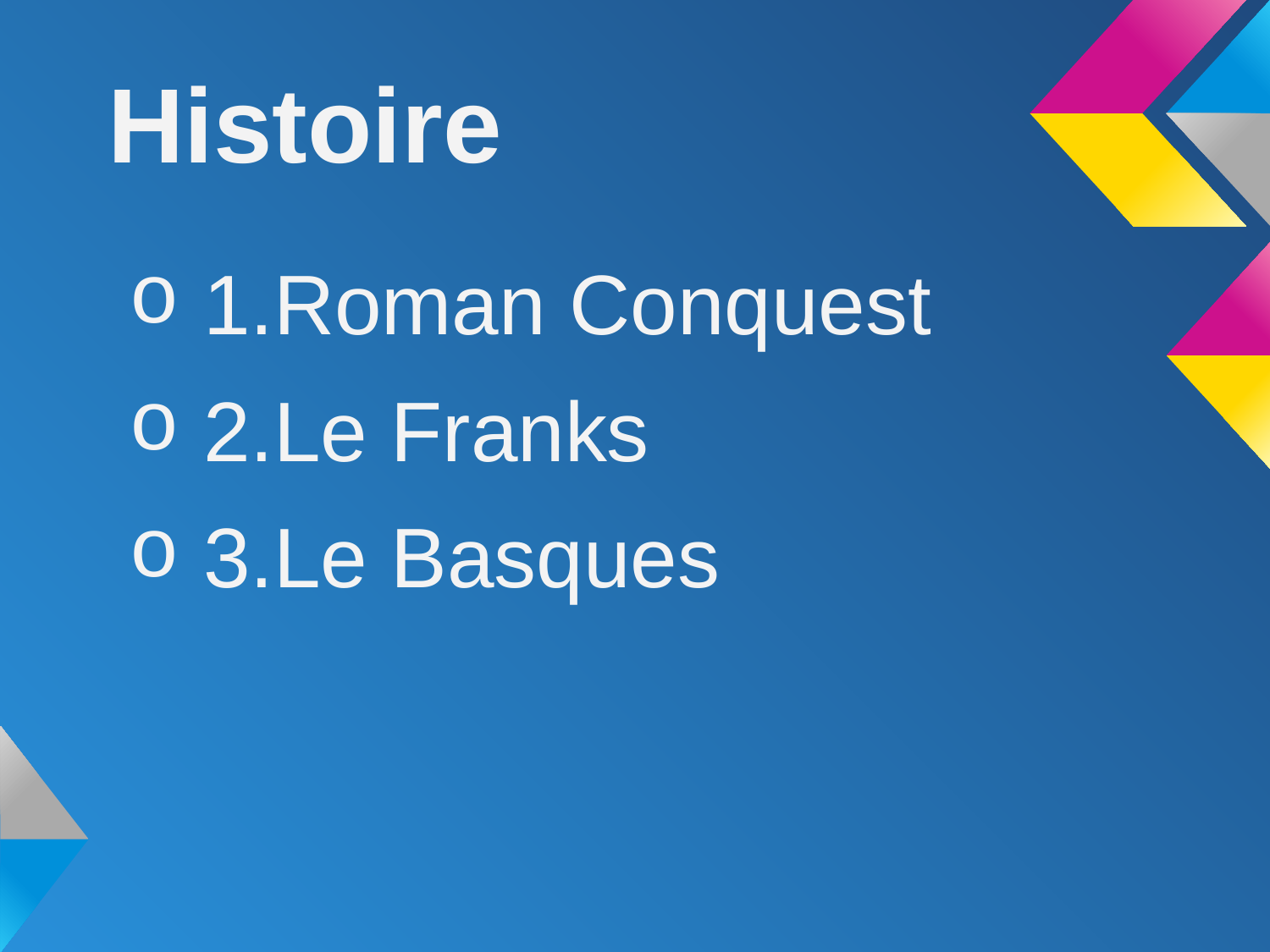

# Histoire
1.Roman Conquest
2.Le Franks
3.Le Basques